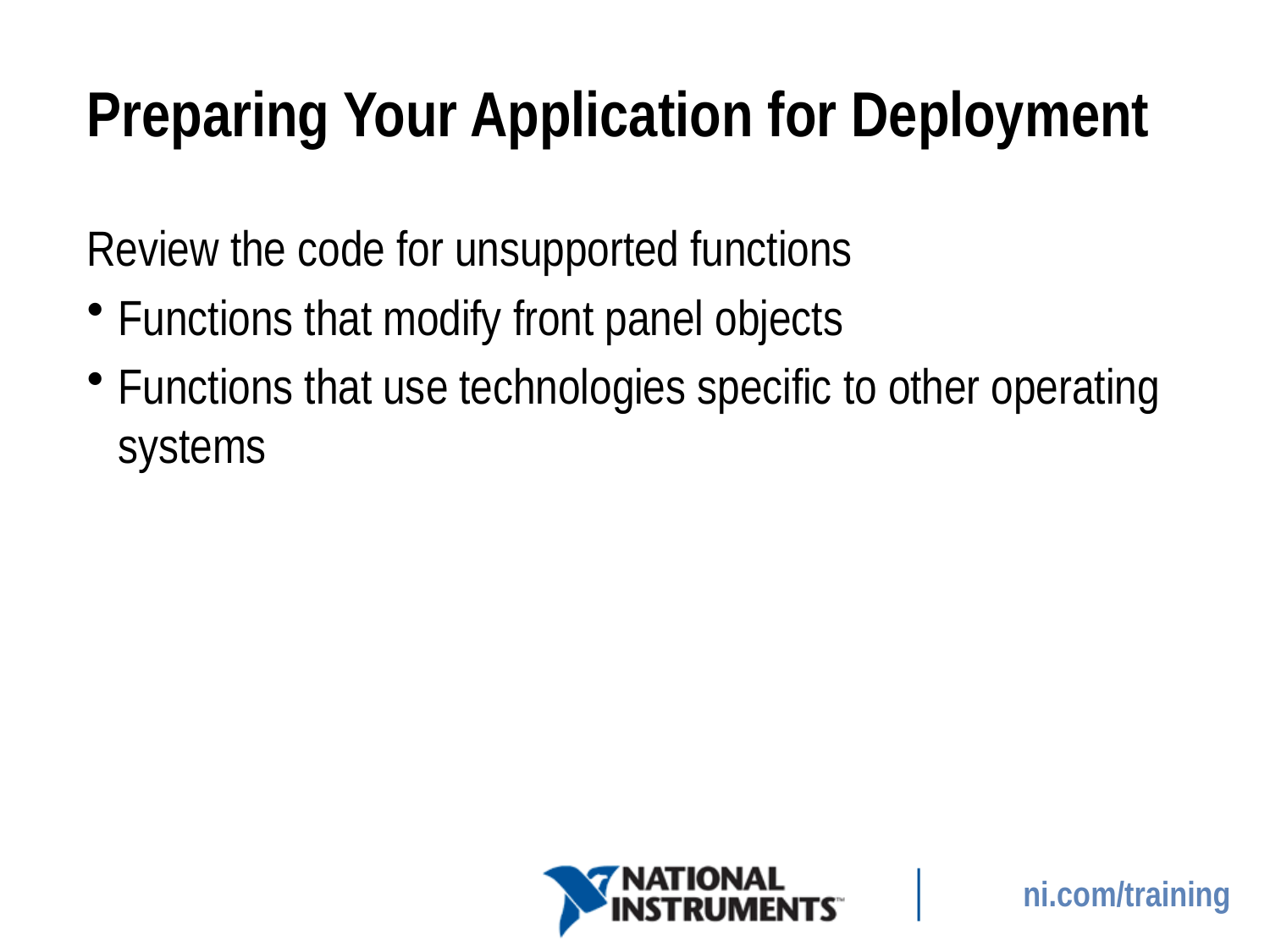

# Preparing Your Application for Deployment
Review the code for unsupported functions
Functions that modify front panel objects
Functions that use technologies specific to other operating systems